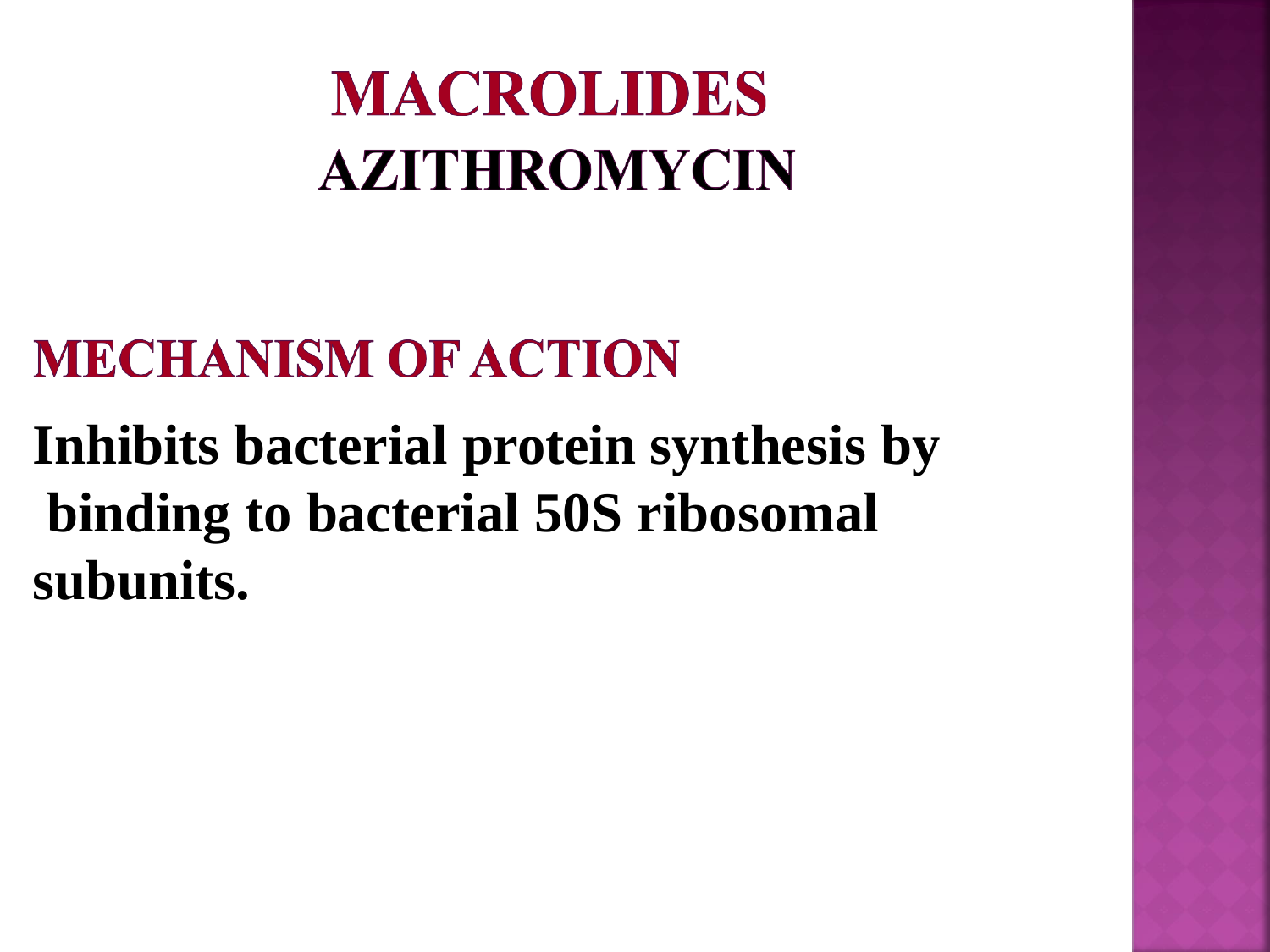

Inhibits bacterial protein synthesis by  binding to bacterial 50S ribosomal  subunits.